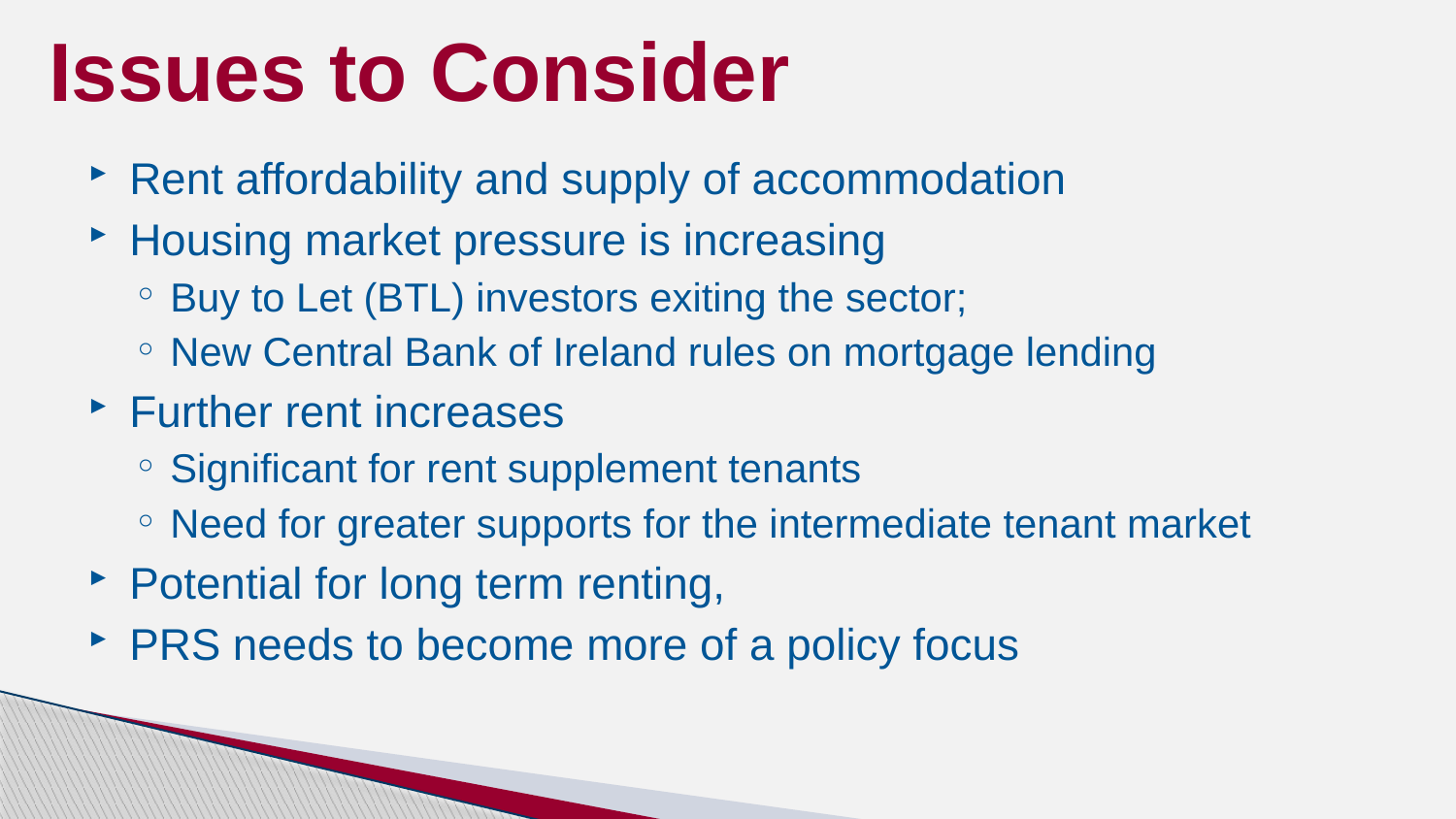

# Issues to Consider
Rent affordability and supply of accommodation
Housing market pressure is increasing
Buy to Let (BTL) investors exiting the sector;
New Central Bank of Ireland rules on mortgage lending
Further rent increases
Significant for rent supplement tenants
Need for greater supports for the intermediate tenant market
Potential for long term renting,
PRS needs to become more of a policy focus